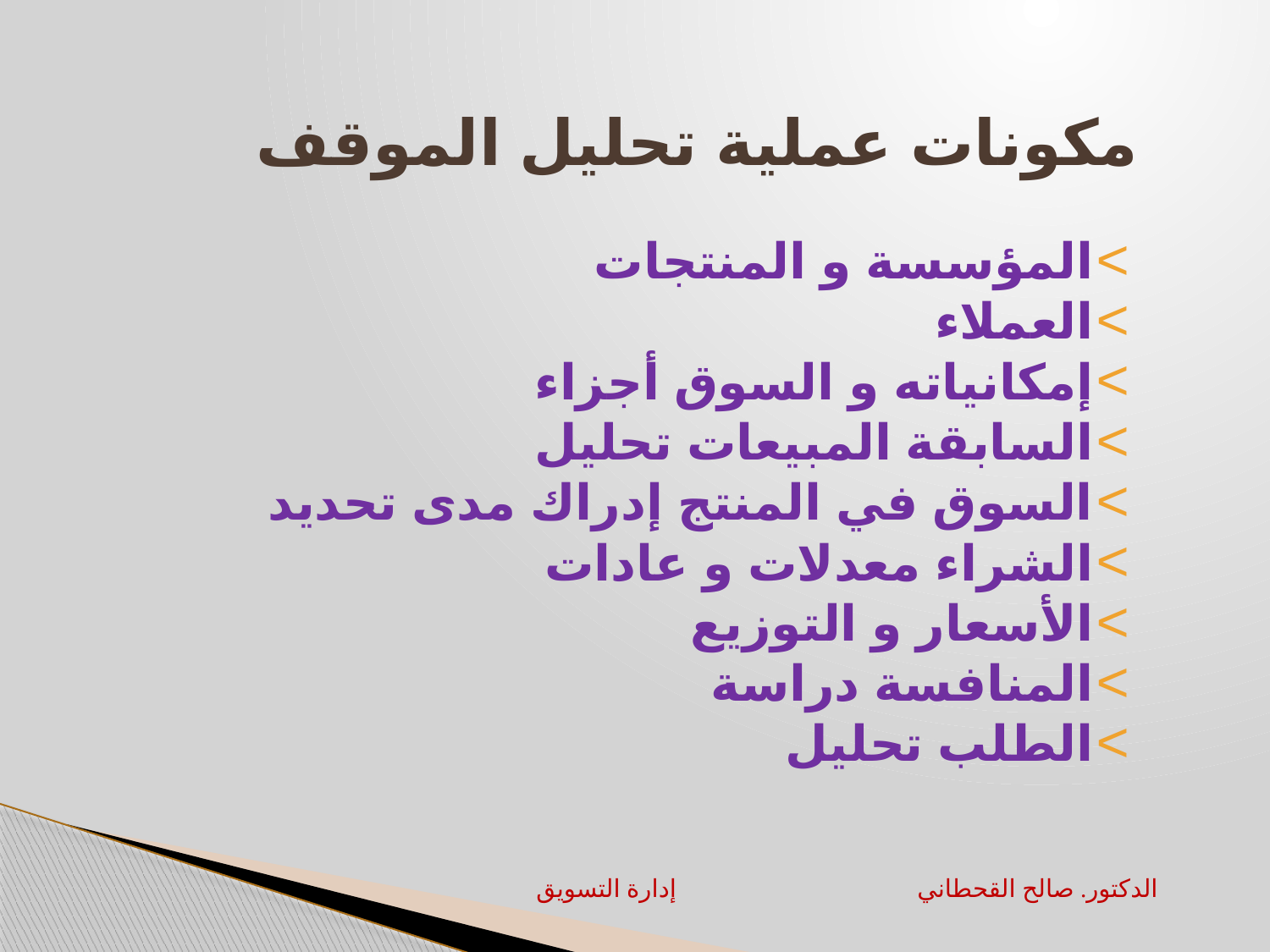

# مكونات عملية تحليل الموقف
المؤسسة و المنتجات
العملاء
إمكانياته و السوق أجزاء
السابقة المبيعات تحليل
السوق في المنتج إدراك مدى تحديد
الشراء معدلات و عادات
الأسعار و التوزيع
المنافسة دراسة
الطلب تحليل
إدارة التسويق		الدكتور. صالح القحطاني